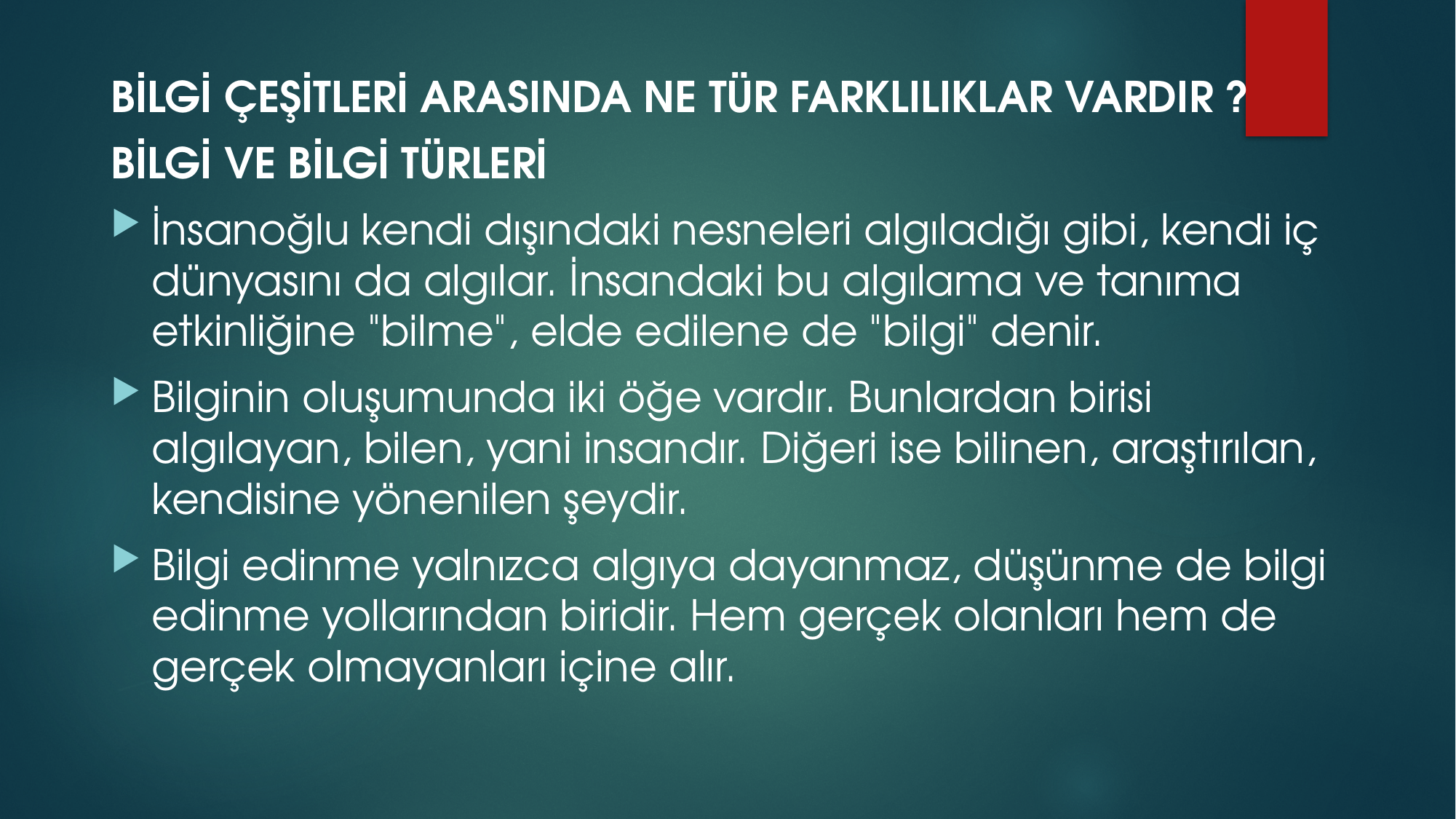

BİLGİ ÇEŞİTLERİ ARASINDA NE TÜR FARKLILIKLAR VARDIR ?
BİLGİ VE BİLGİ TÜRLERİ
İnsanoğlu kendi dışındaki nesneleri algıladığı gibi, kendi iç dünyasını da algılar. İnsandaki bu algılama ve tanıma etkinliğine "bilme", elde edilene de "bilgi" denir.
Bilginin oluşumunda iki öğe vardır. Bunlardan birisi algılayan, bilen, yani insandır. Diğeri ise bilinen, araştırılan, kendisine yönenilen şeydir.
Bilgi edinme yalnızca algıya dayanmaz, düşünme de bilgi edinme yollarından biridir. Hem gerçek olanları hem de gerçek olmayanları içine alır.